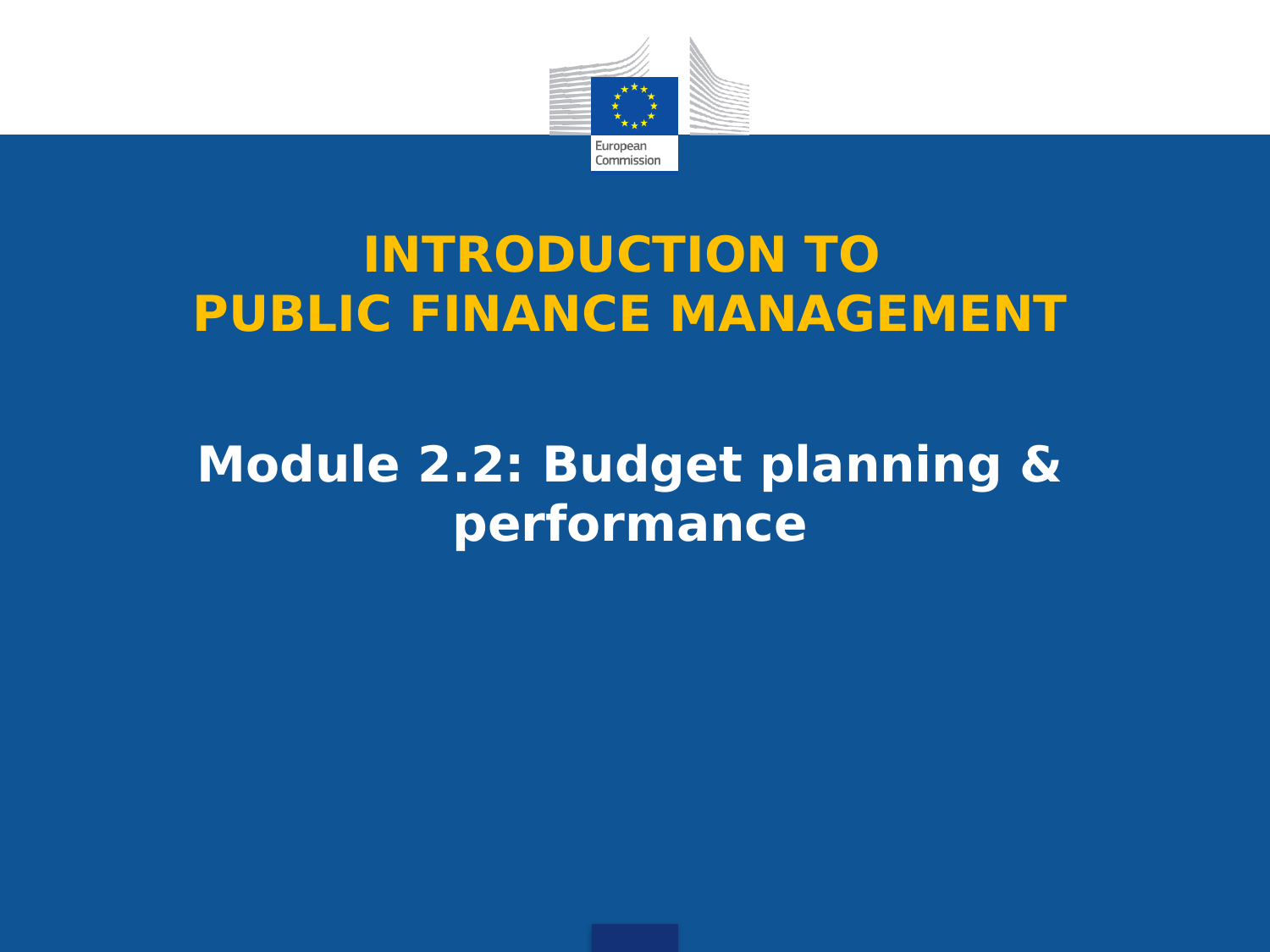

INTRODUCTION TO
PUBLIC FINANCE MANAGEMENT
Module 2.2: Budget planning & performance